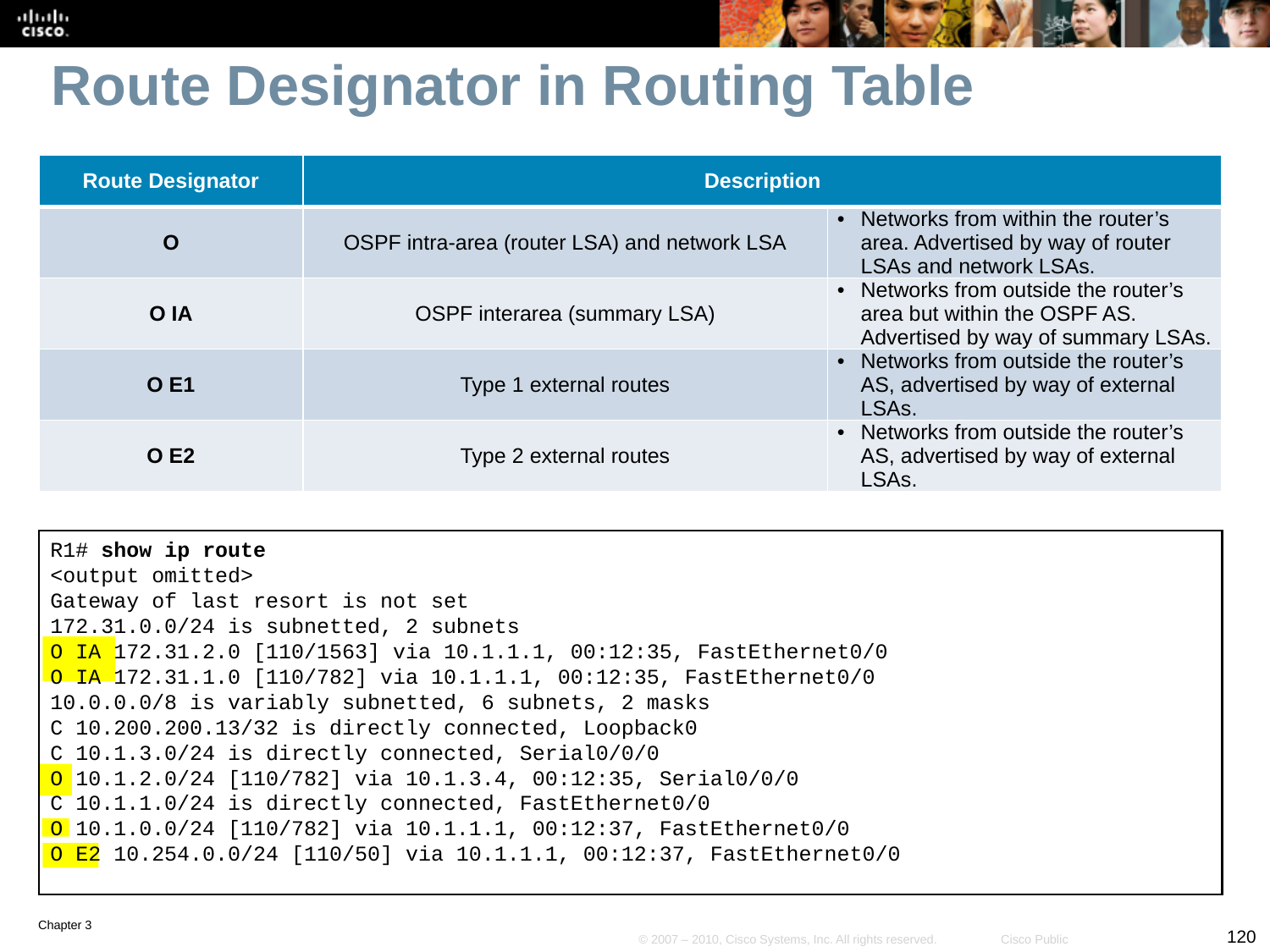

# Route Designator in Routing Table
| Route Designator | Description |  |
| --- | --- | --- |
| O | OSPF intra-area (router LSA) and network LSA | Networks from within the router’s area. Advertised by way of router LSAs and network LSAs. |
| O IA | OSPF interarea (summary LSA) | Networks from outside the router’s area but within the OSPF AS. Advertised by way of summary LSAs. |
| O E1 | Type 1 external routes | Networks from outside the router’s AS, advertised by way of external LSAs. |
| O E2 | Type 2 external routes | Networks from outside the router’s AS, advertised by way of external LSAs. |
R1# show ip route
<output omitted>
Gateway of last resort is not set
172.31.0.0/24 is subnetted, 2 subnets
O IA 172.31.2.0 [110/1563] via 10.1.1.1, 00:12:35, FastEthernet0/0
O IA 172.31.1.0 [110/782] via 10.1.1.1, 00:12:35, FastEthernet0/0
10.0.0.0/8 is variably subnetted, 6 subnets, 2 masks
C 10.200.200.13/32 is directly connected, Loopback0
C 10.1.3.0/24 is directly connected, Serial0/0/0
O 10.1.2.0/24 [110/782] via 10.1.3.4, 00:12:35, Serial0/0/0
C 10.1.1.0/24 is directly connected, FastEthernet0/0
O 10.1.0.0/24 [110/782] via 10.1.1.1, 00:12:37, FastEthernet0/0
O E2 10.254.0.0/24 [110/50] via 10.1.1.1, 00:12:37, FastEthernet0/0